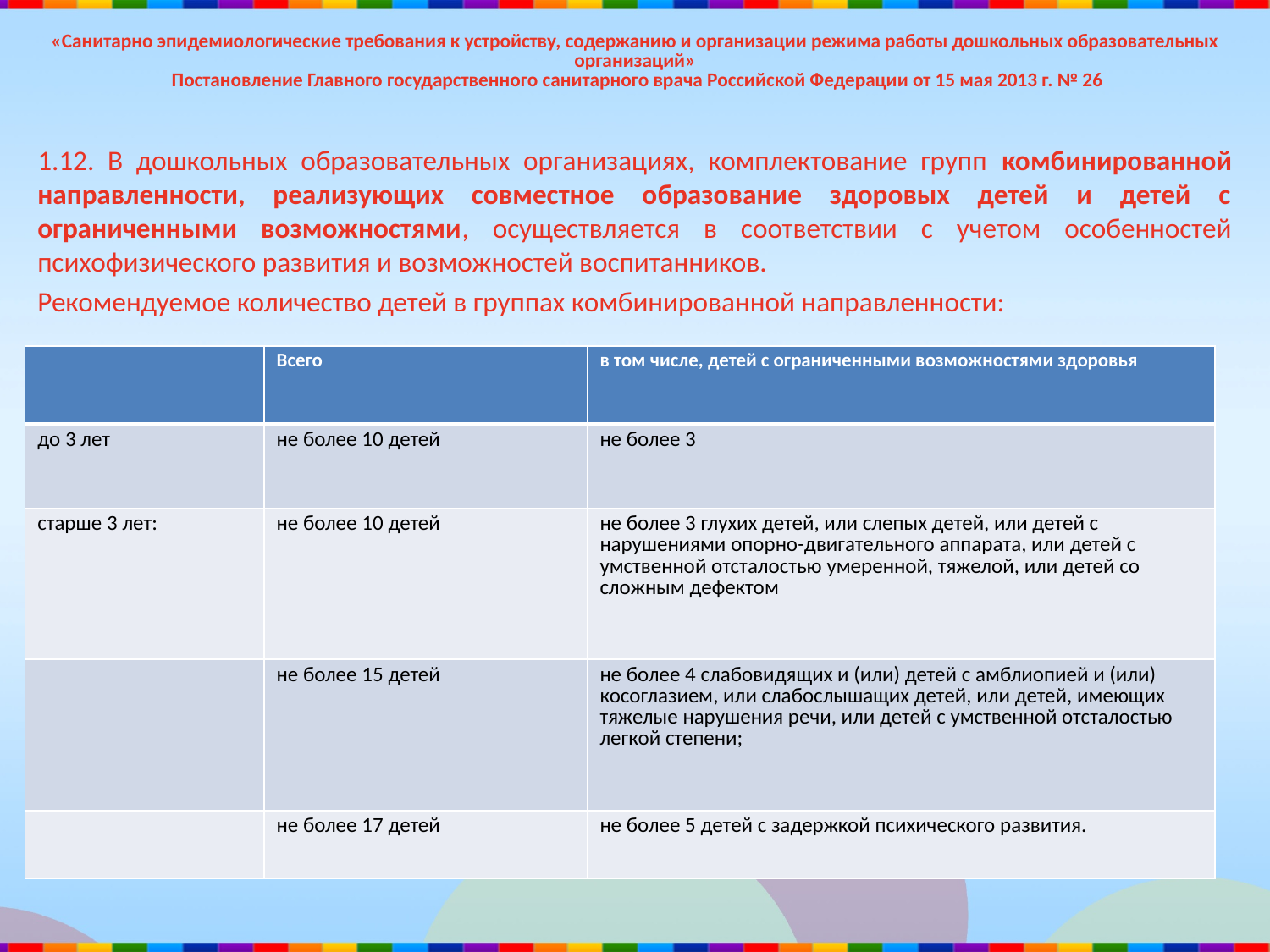

# «Санитарно эпидемиологические требования к устройству, содержанию и организации режима работы дошкольных образовательных организаций» Постановление Главного государственного санитарного врача Российской Федерации от 15 мая 2013 г. № 26
1.12. В дошкольных образовательных организациях, комплектование групп комбинированной направленности, реализующих совместное образование здоровых детей и детей с ограниченными возможностями, осуществляется в соответствии с учетом особенностей психофизического развития и возможностей воспитанников.
Рекомендуемое количество детей в группах комбинированной направленности:

|  | Всего | в том числе, детей с ограниченными возможностями здоровья |
| --- | --- | --- |
| до 3 лет | не более 10 детей | не более 3 |
| старше 3 лет: | не более 10 детей | не более 3 глухих детей, или слепых детей, или детей с нарушениями опорно-двигательного аппарата, или детей с умственной отсталостью умеренной, тяжелой, или детей со сложным дефектом |
|  | не более 15 детей | не более 4 слабовидящих и (или) детей с амблиопией и (или) косоглазием, или слабослышащих детей, или детей, имеющих тяжелые нарушения речи, или детей с умственной отсталостью легкой степени; |
|  | не более 17 детей | не более 5 детей с задержкой психического развития. |